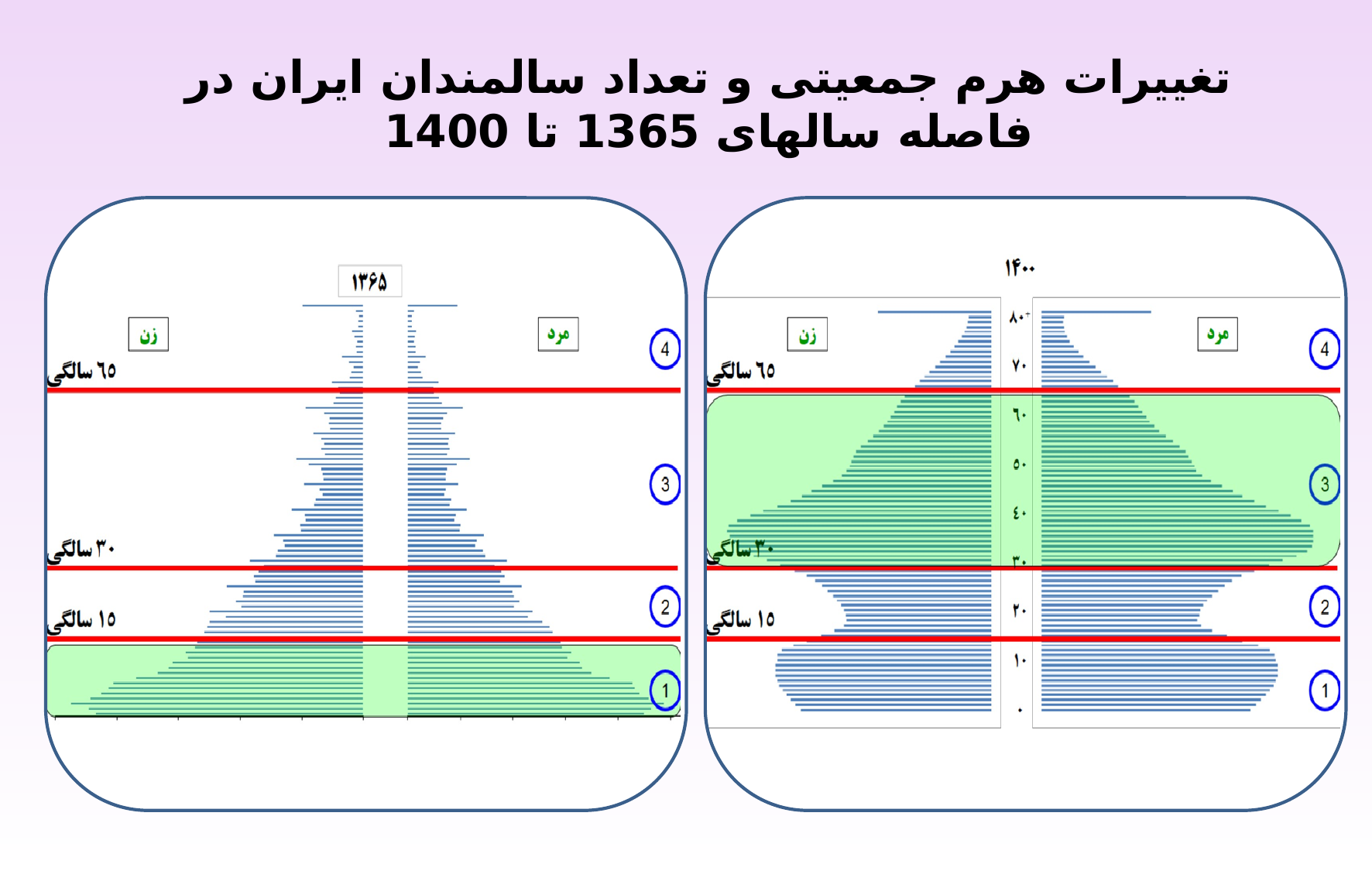

تغییرات هرم جمعیتی و تعداد سالمندان ایران در فاصله سالهای 1365 تا 1400